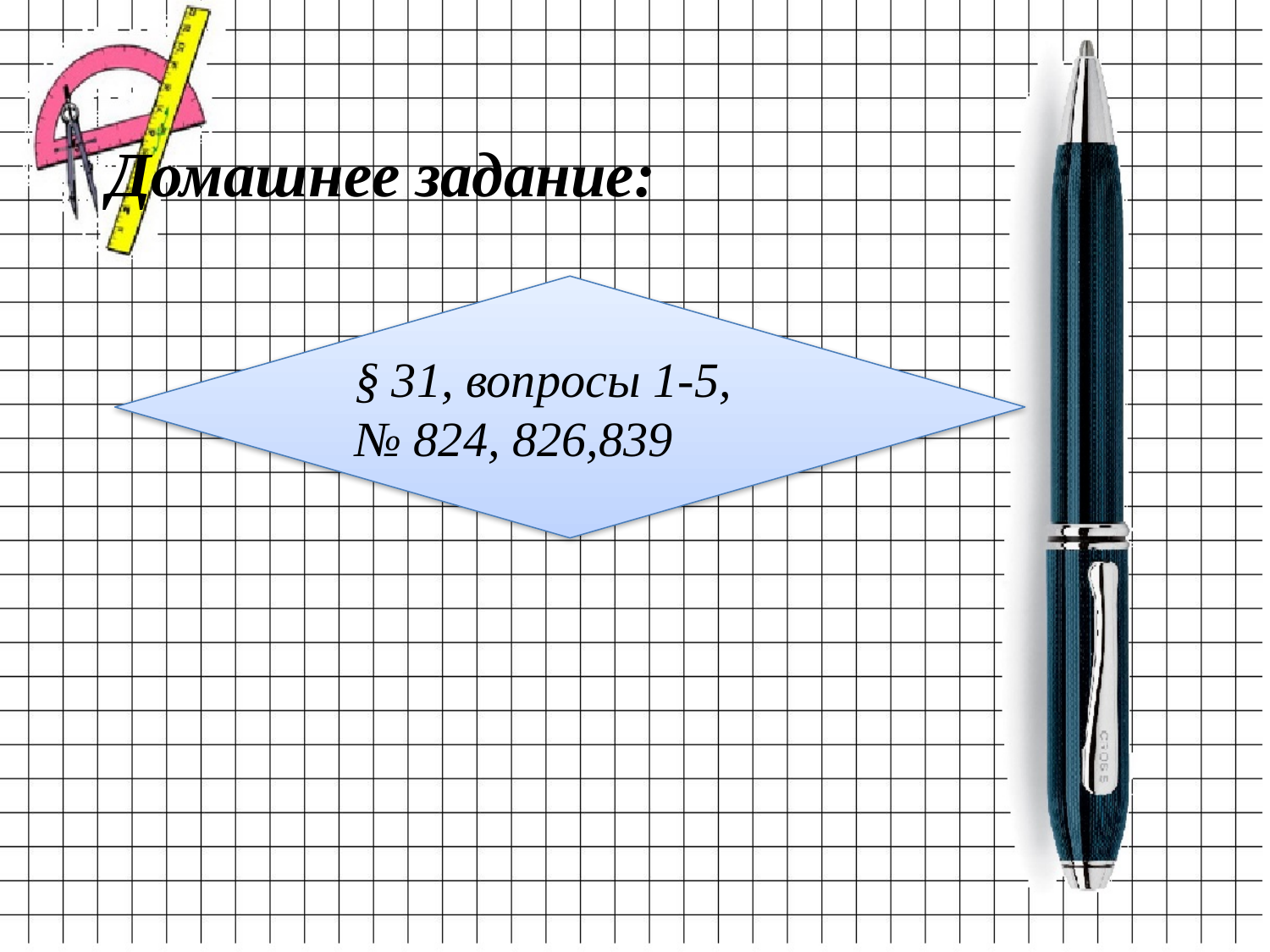

# Домашнее задание:
§ 31, вопросы 1-5, № 824, 826,839